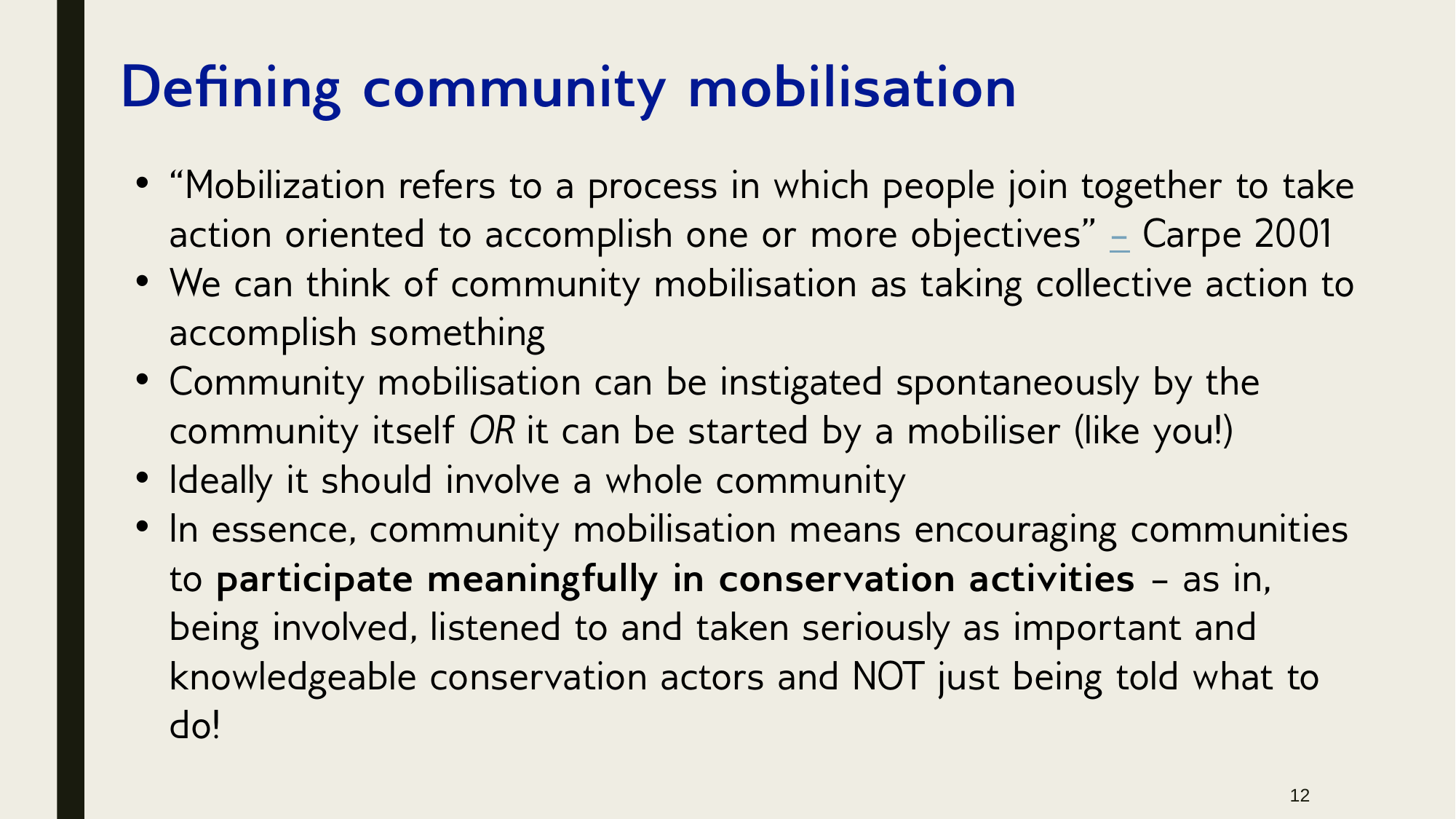

# Defining community mobilisation
“Mobilization refers to a process in which people join together to take action oriented to accomplish one or more objectives” – Carpe 2001
We can think of community mobilisation as taking collective action to accomplish something
Community mobilisation can be instigated spontaneously by the community itself OR it can be started by a mobiliser (like you!)
Ideally it should involve a whole community
In essence, community mobilisation means encouraging communities to participate meaningfully in conservation activities – as in, being involved, listened to and taken seriously as important and knowledgeable conservation actors and NOT just being told what to do!

12